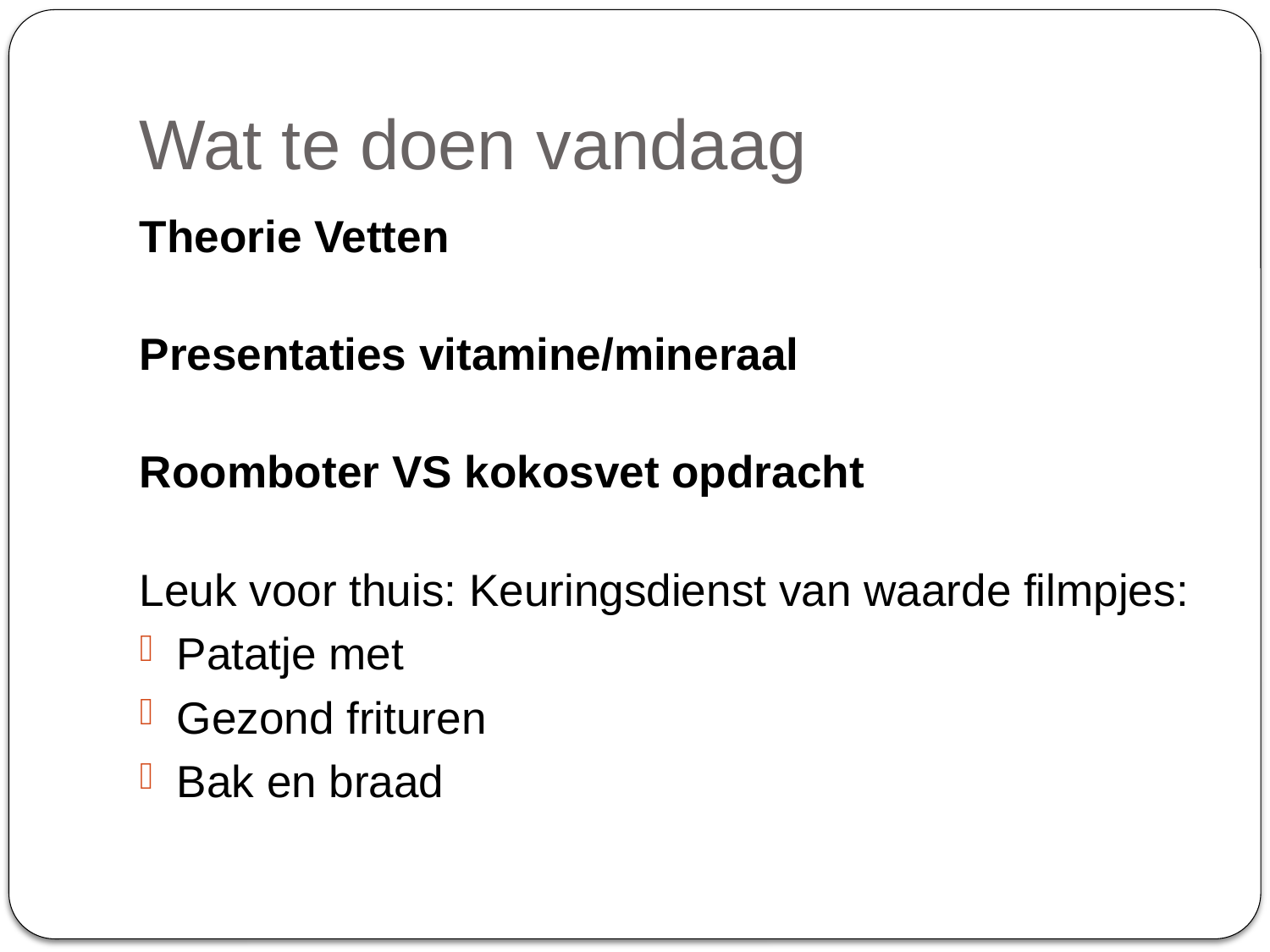

# Wat te doen vandaag
Theorie Vetten
Presentaties vitamine/mineraal
Roomboter VS kokosvet opdracht
Leuk voor thuis: Keuringsdienst van waarde filmpjes:
Patatje met
Gezond frituren
Bak en braad